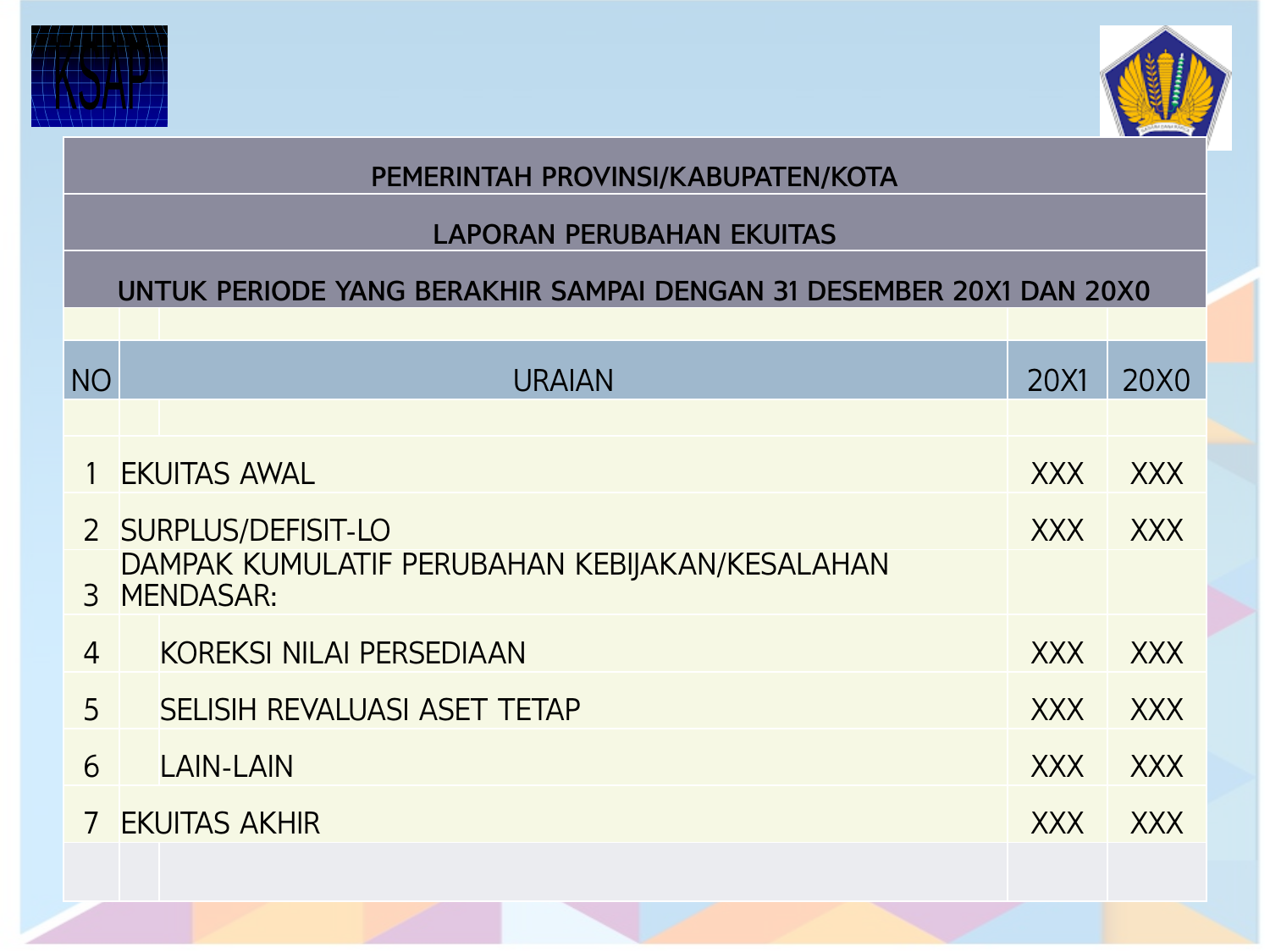

| PEMERINTAH PROVINSI/KABUPATEN/KOTA |  |  |  |  |
| --- | --- | --- | --- | --- |
| LAPORAN PERUBAHAN EKUITAS |  |  |  |  |
| UNTUK PERIODE YANG BERAKHIR SAMPAI DENGAN 31 DESEMBER 20X1 DAN 20X0 |  |  |  |  |
|  |  |  |  |  |
| NO | URAIAN |  | 20X1 | 20X0 |
|  |  |  |  |  |
| 1 | EKUITAS AWAL |  | XXX | XXX |
| 2 | SURPLUS/DEFISIT-LO |  | XXX | XXX |
| 3 | DAMPAK KUMULATIF PERUBAHAN KEBIJAKAN/KESALAHAN MENDASAR: |  |  |  |
| 4 |  | KOREKSI NILAI PERSEDIAAN | XXX | XXX |
| 5 |  | SELISIH REVALUASI ASET TETAP | XXX | XXX |
| 6 |  | LAIN-LAIN | XXX | XXX |
| 7 | EKUITAS AKHIR |  | XXX | XXX |
|  |  |  |  |  |